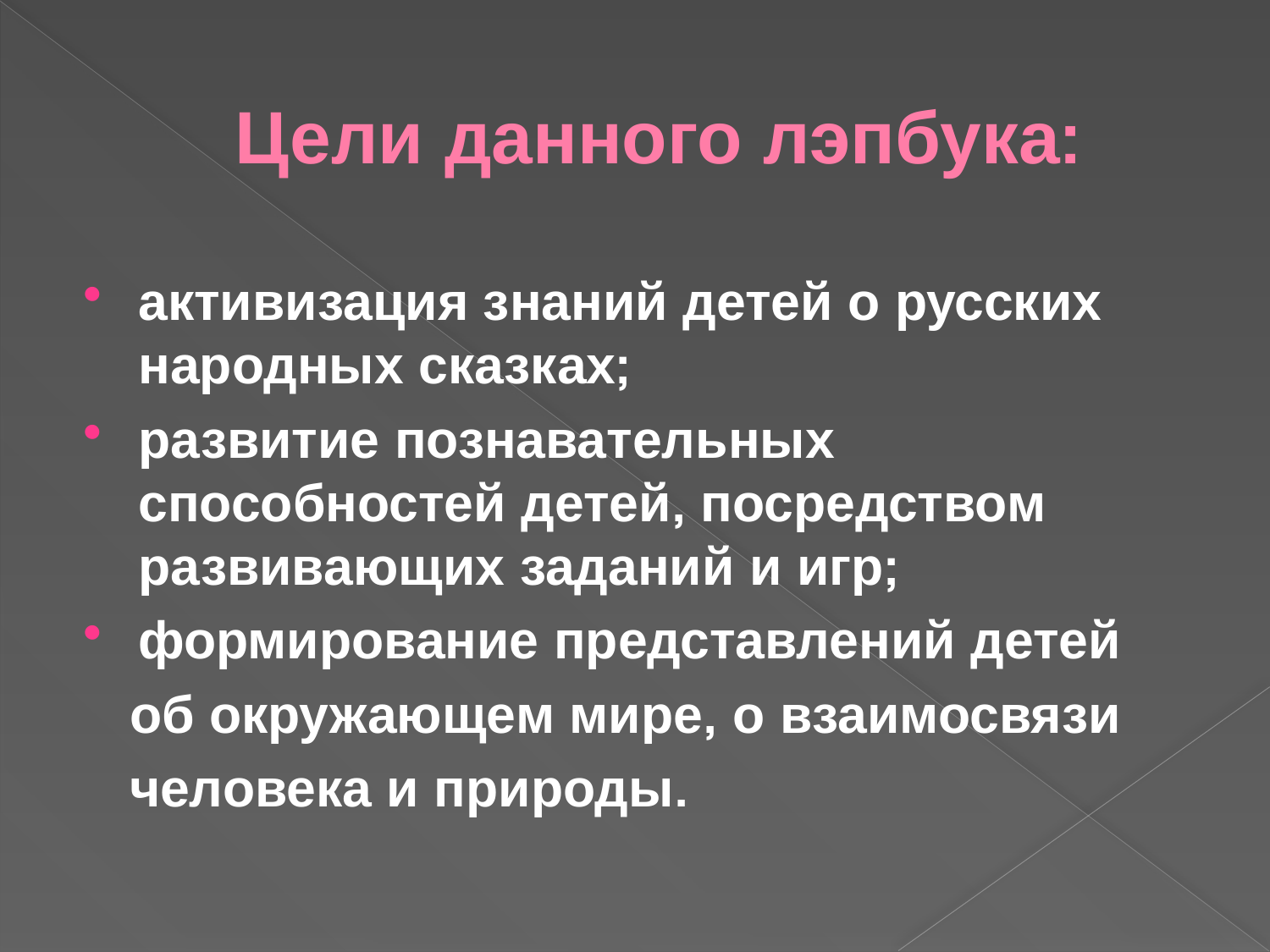

# Цели данного лэпбука:
активизация знаний детей о русских народных сказках;
развитие познавательных способностей детей, посредством развивающих заданий и игр;
формирование представлений детей
   об окружающем мире, о взаимосвязи
   человека и природы.